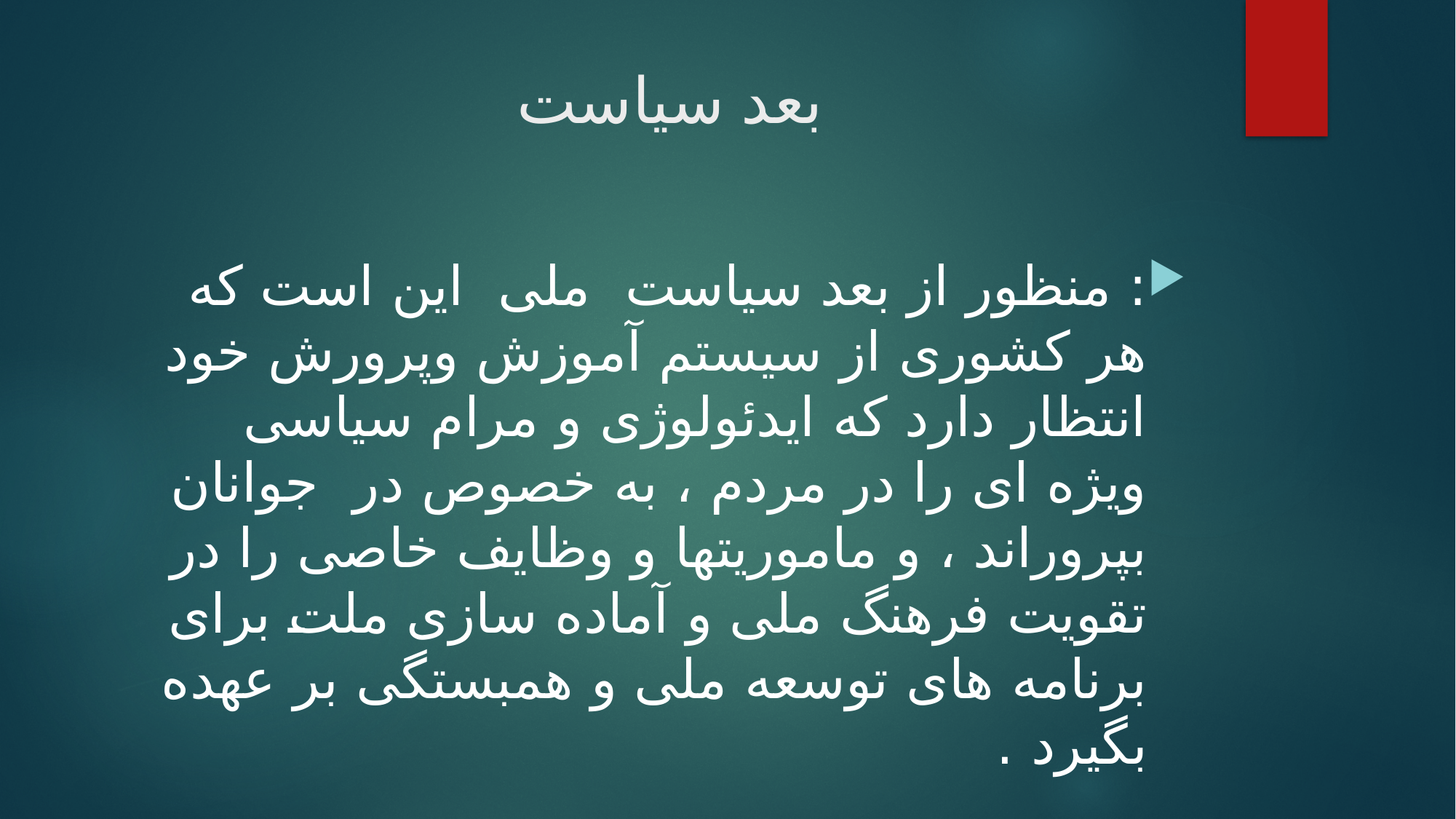

# بعد سیاست
: منظور از بعد سیاست  ملی  این است که هر کشوری از سیستم آموزش وپرورش خود انتظار دارد که ایدئولوژی و مرام سیاسی ویژه ای را در مردم ، به خصوص در  جوانان بپروراند ، و ماموریتها و وظایف خاصی را در تقویت فرهنگ ملی و آماده سازی ملت برای برنامه های توسعه ملی و همبستگی بر عهده بگیرد .